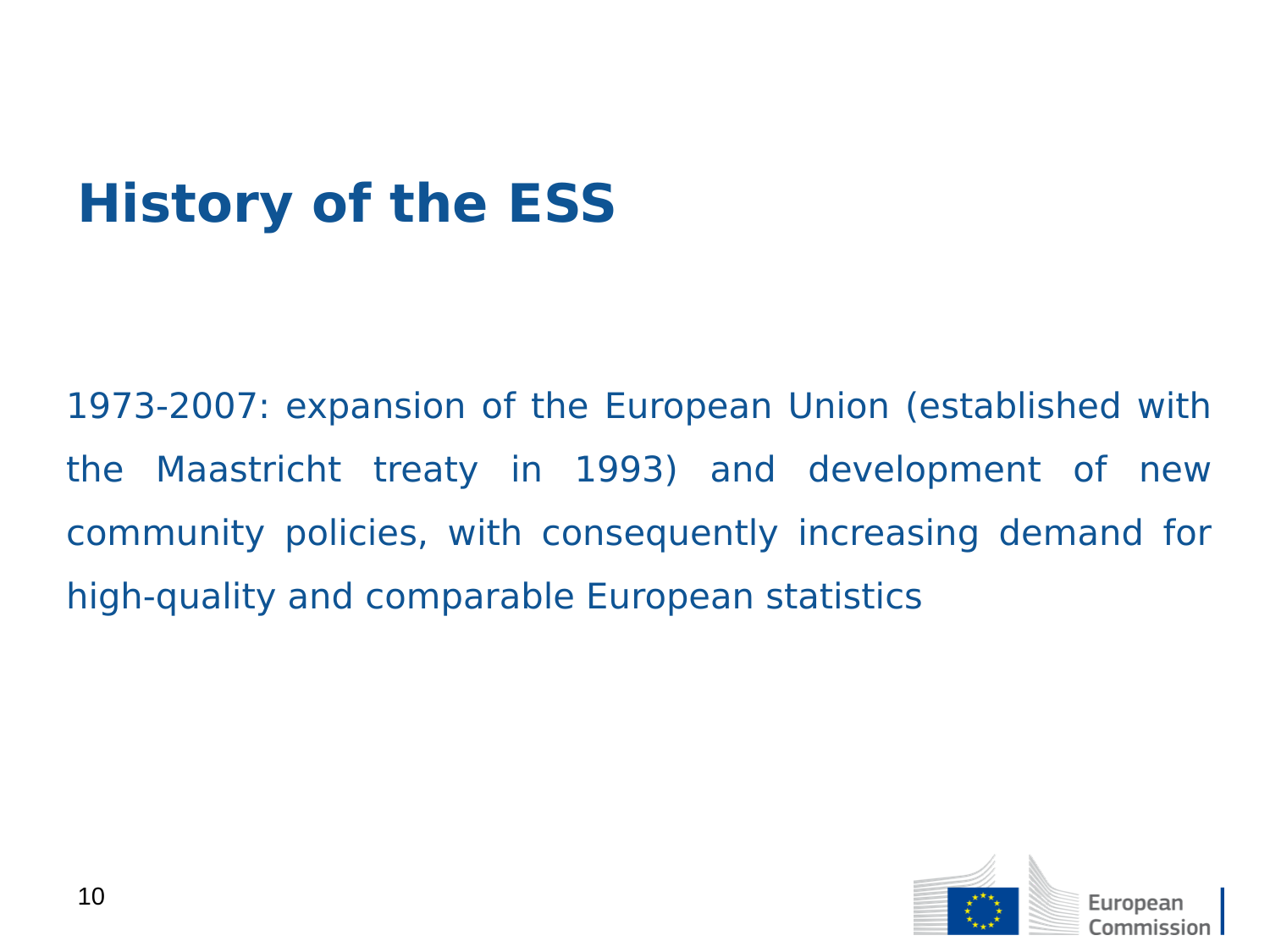

# History of the ESS
1973-2007: expansion of the European Union (established with the Maastricht treaty in 1993) and development of new community policies, with consequently increasing demand for high-quality and comparable European statistics

10